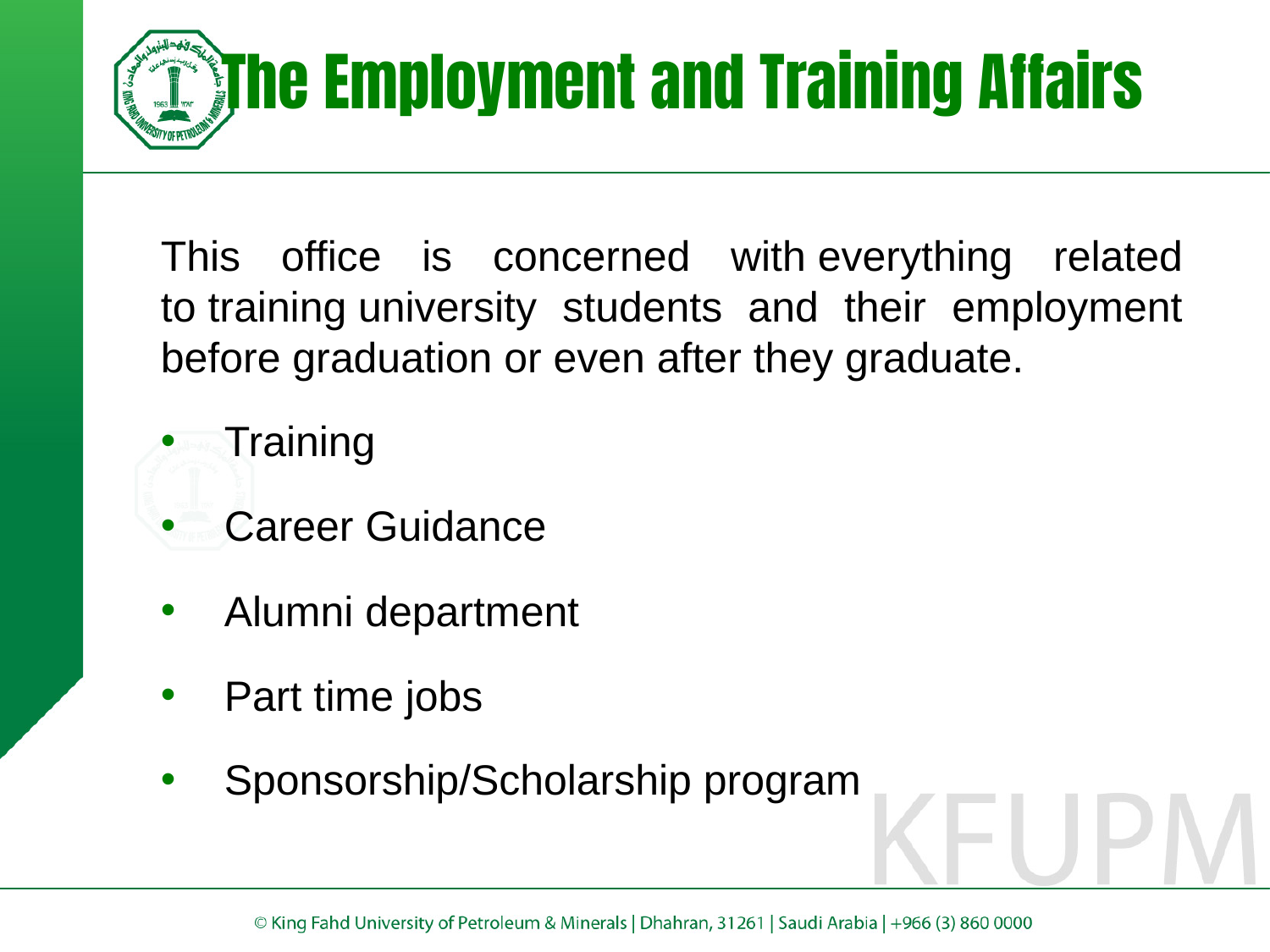

# The Employment and Training Affairs
This office is concerned with everything related to training university students and their employment before graduation or even after they graduate.
Training
Career Guidance
Alumni department
Part time jobs
Sponsorship/Scholarship program